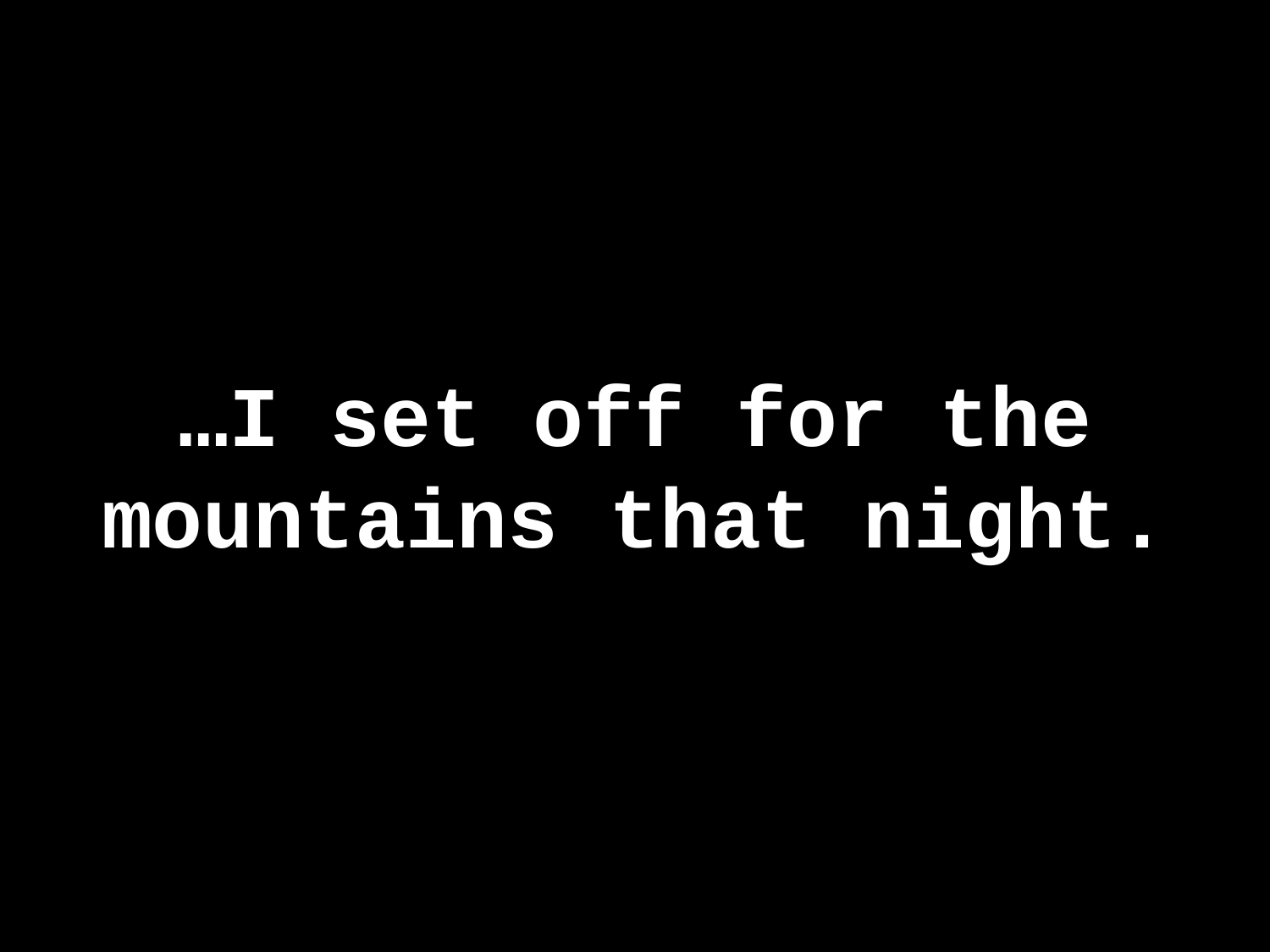

# …I set off for the mountains that night.